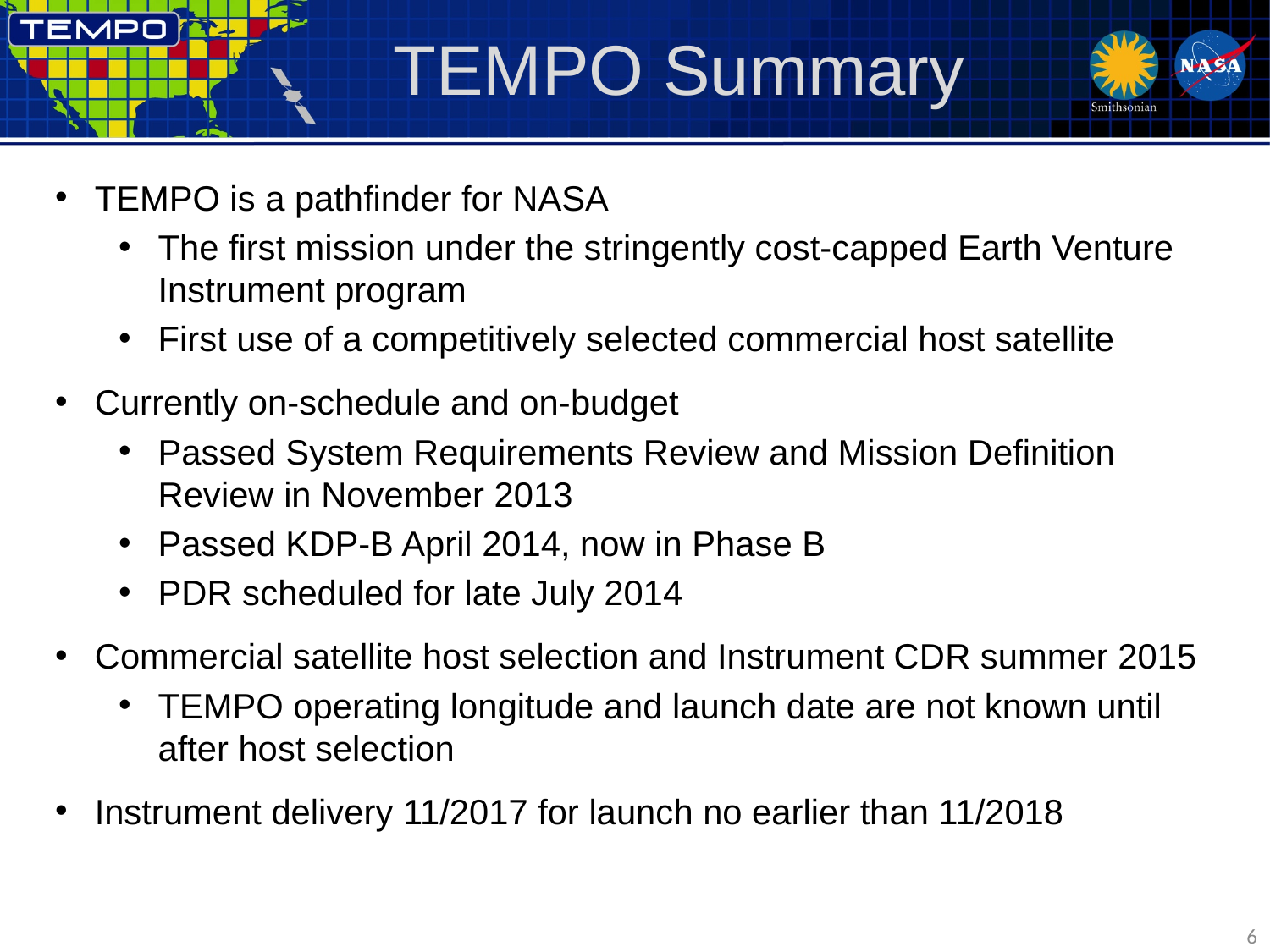

# TEMPO Summary
TEMPO is a pathfinder for NASA
The first mission under the stringently cost-capped Earth Venture Instrument program
First use of a competitively selected commercial host satellite
Currently on-schedule and on-budget
Passed System Requirements Review and Mission Definition Review in November 2013
Passed KDP-B April 2014, now in Phase B
PDR scheduled for late July 2014
Commercial satellite host selection and Instrument CDR summer 2015
TEMPO operating longitude and launch date are not known until after host selection
Instrument delivery 11/2017 for launch no earlier than 11/2018
6